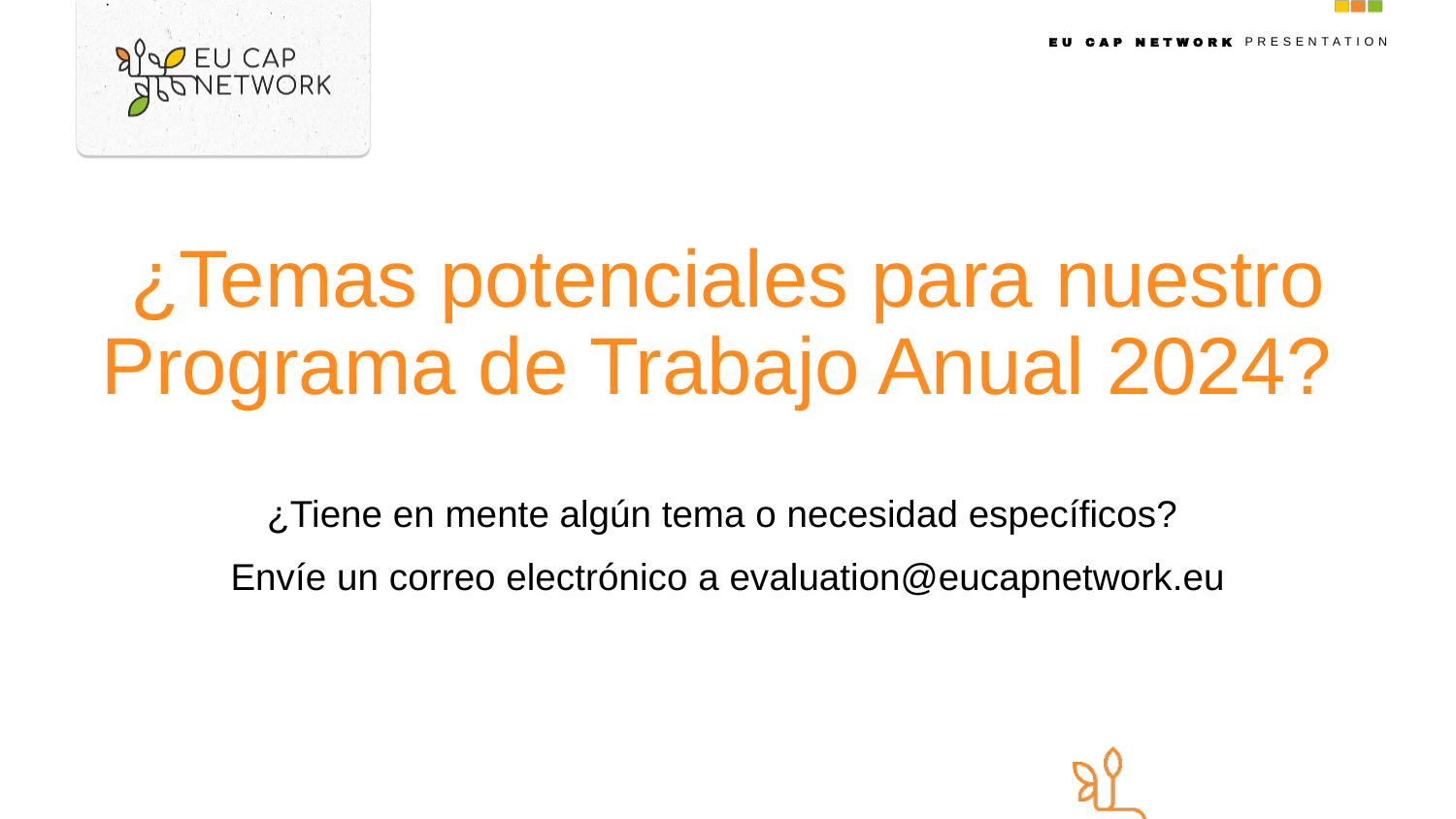

# ¿Temas potenciales para nuestro Programa de Trabajo Anual 2024?
¿Tiene en mente algún tema o necesidad específicos?
Envíe un correo electrónico a evaluation@eucapnetwork.eu